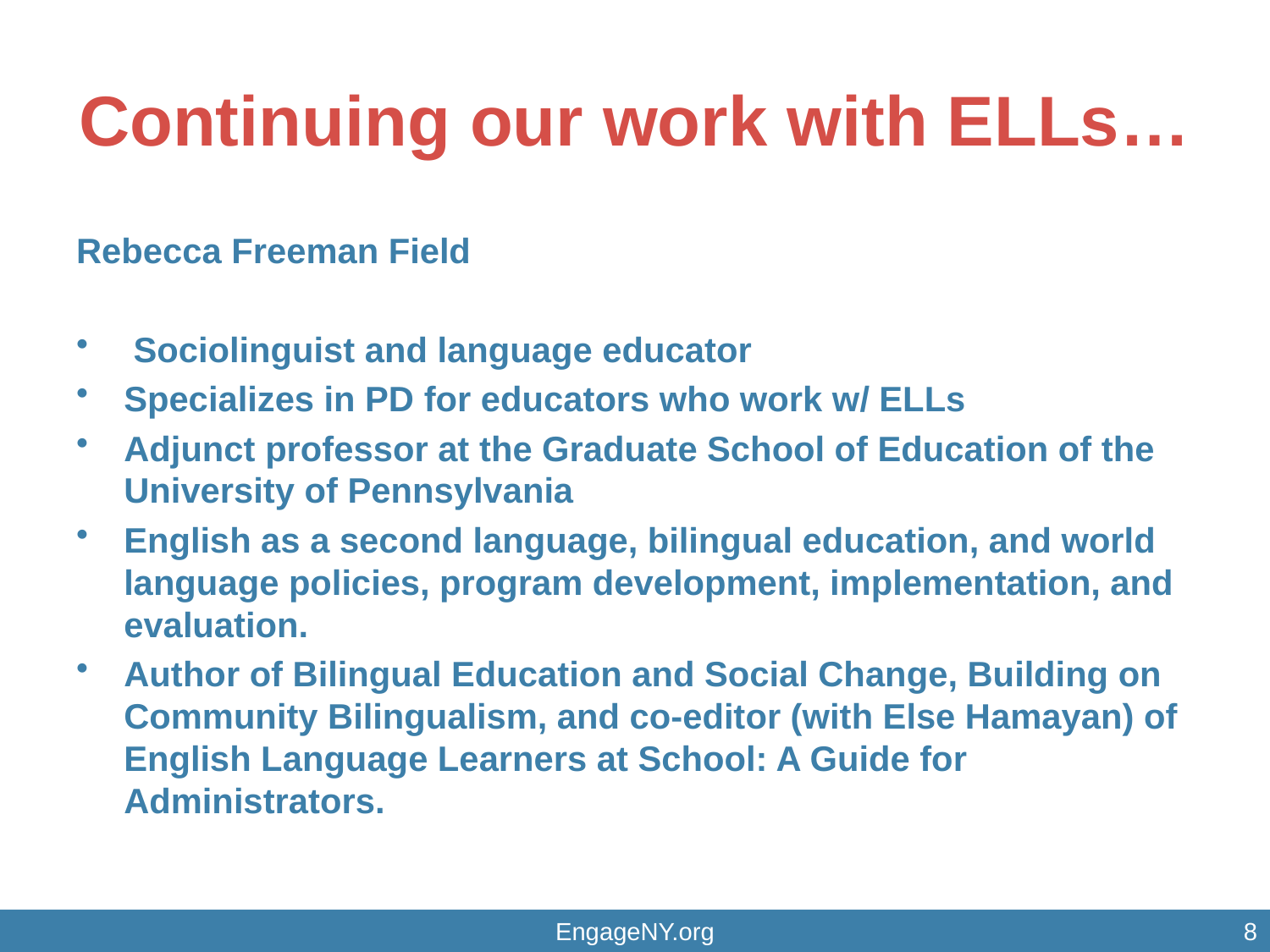

# Continuing our work with ELLs…
Rebecca Freeman Field

 Sociolinguist and language educator
Specializes in PD for educators who work w/ ELLs
Adjunct professor at the Graduate School of Education of the University of Pennsylvania
English as a second language, bilingual education, and world language policies, program development, implementation, and evaluation.
Author of Bilingual Education and Social Change, Building on Community Bilingualism, and co-editor (with Else Hamayan) of English Language Learners at School: A Guide for Administrators.

EngageNY.org
8